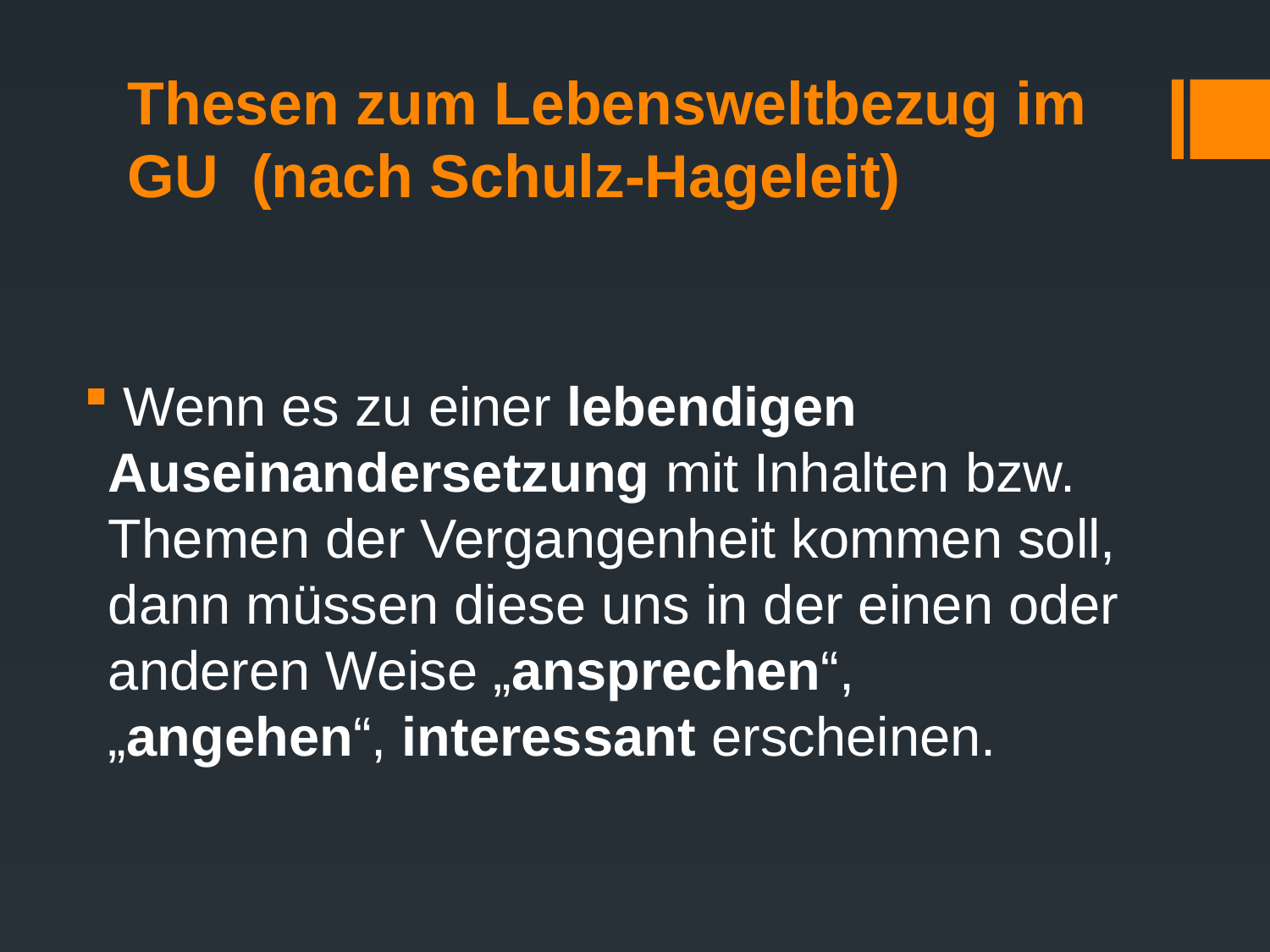

# Thesen zum Lebensweltbezug im GU  (nach Schulz-Hageleit)

 Wenn es zu einer lebendigen Auseinandersetzung mit Inhalten bzw. Themen der Vergangenheit kommen soll, dann müssen diese uns in der einen oder anderen Weise „ansprechen“, „angehen“, interessant erscheinen.